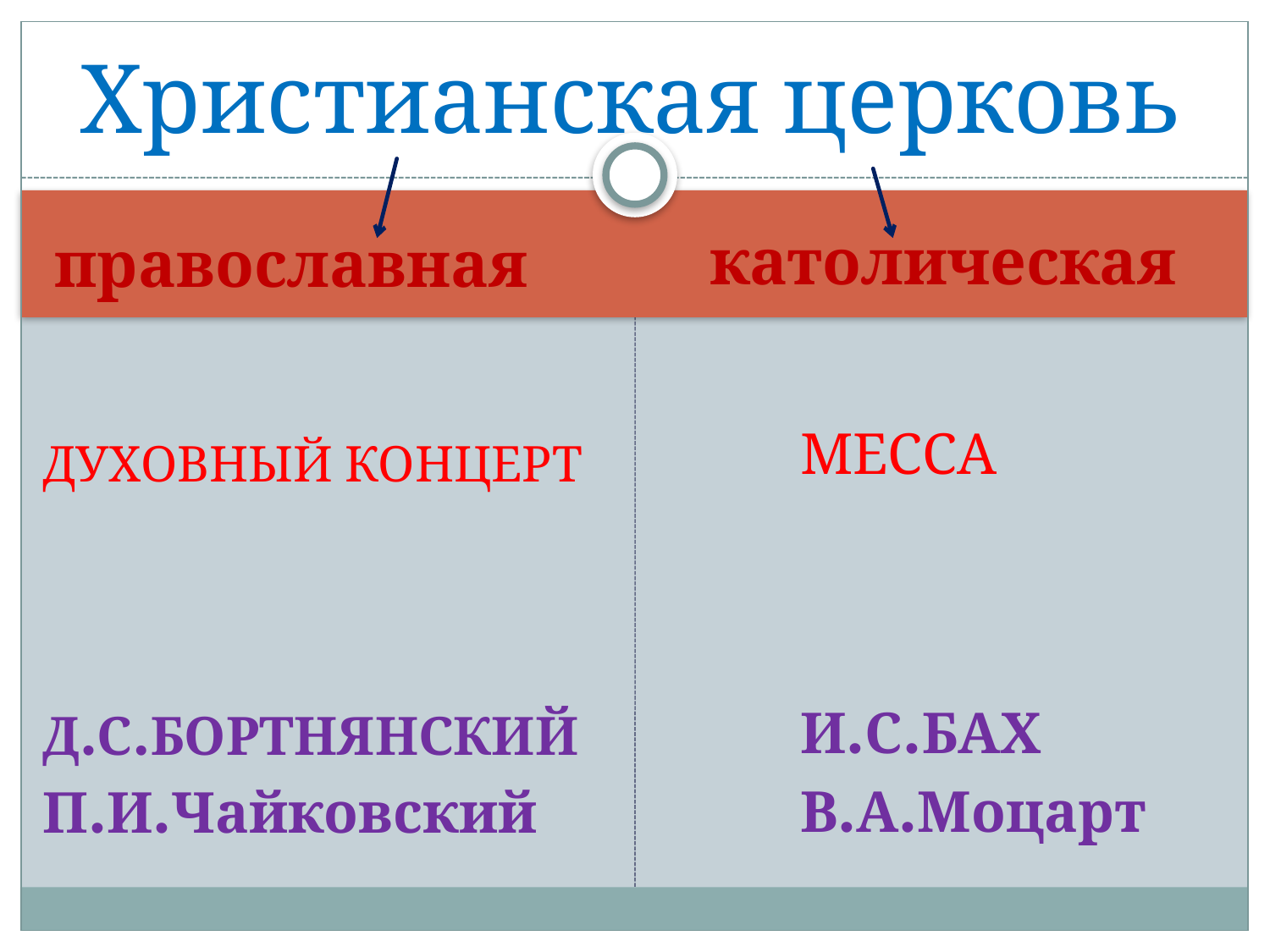

# Христианская церковь
католическая
православная

МЕССА

И.С.БАХ
В.А.Моцарт

ДУХОВНЫЙ КОНЦЕРТ

Д.С.БОРТНЯНСКИЙ
П.И.Чайковский